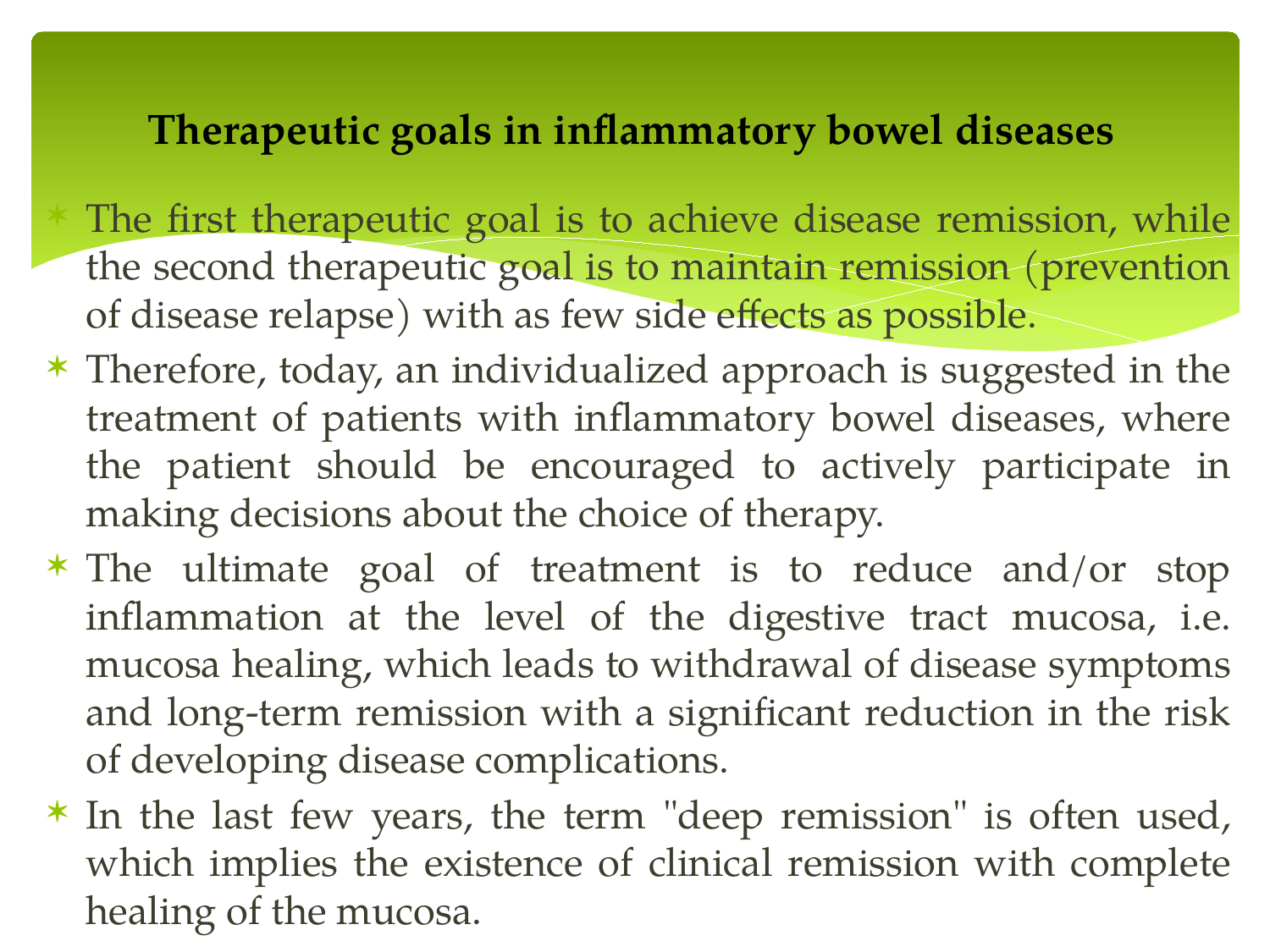

# Therapeutic goals in inflammatory bowel diseases
The first therapeutic goal is to achieve disease remission, while the second therapeutic goal is to maintain remission (prevention of disease relapse) with as few side effects as possible.
Therefore, today, an individualized approach is suggested in the treatment of patients with inflammatory bowel diseases, where the patient should be encouraged to actively participate in making decisions about the choice of therapy.
The ultimate goal of treatment is to reduce and/or stop inflammation at the level of the digestive tract mucosa, i.e. mucosa healing, which leads to withdrawal of disease symptoms and long-term remission with a significant reduction in the risk of developing disease complications.
In the last few years, the term "deep remission" is often used, which implies the existence of clinical remission with complete healing of the mucosa.